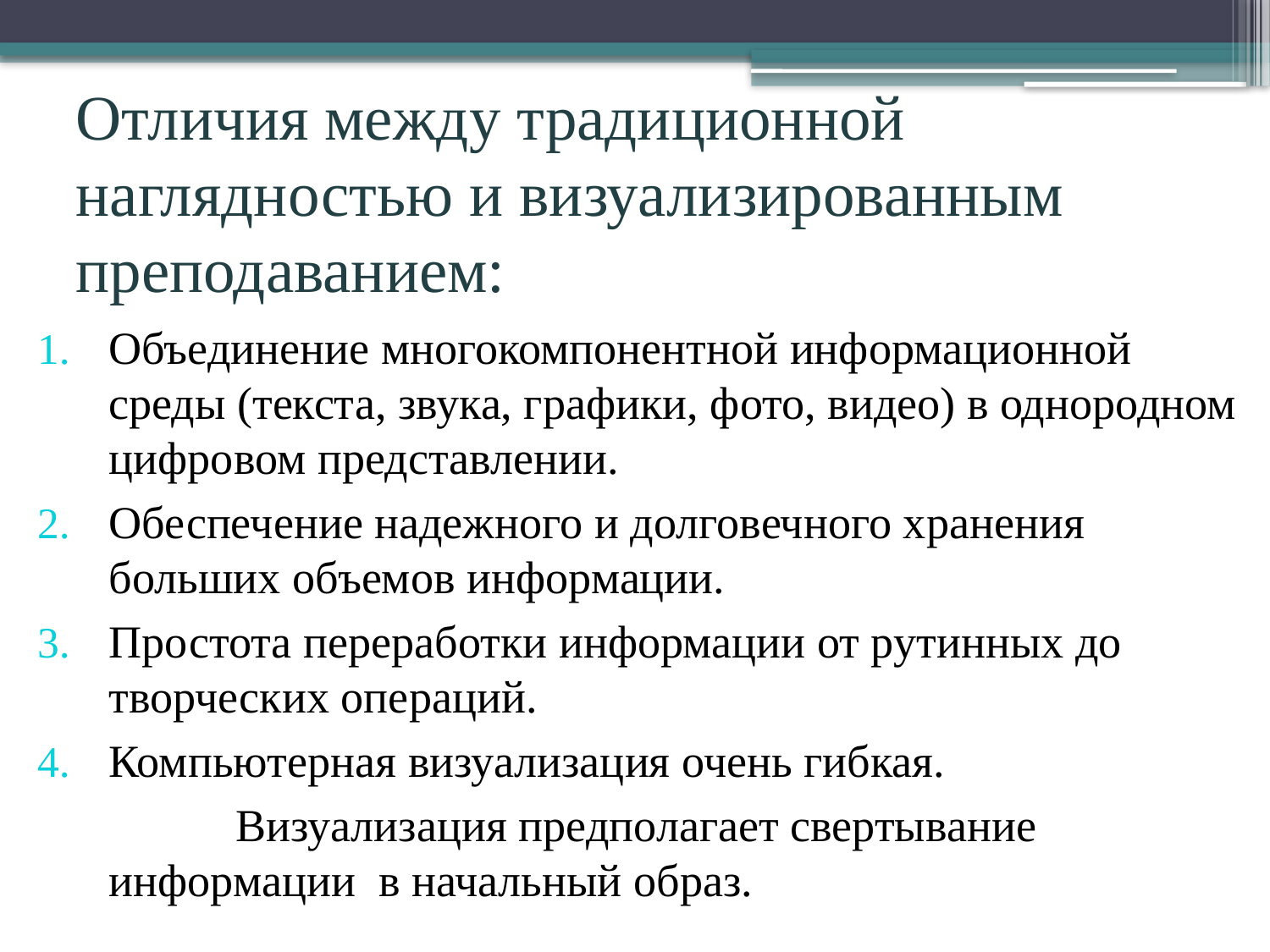

# Отличия между традиционной наглядностью и визуализированным преподаванием:
Объединение многокомпонентной информационной среды (текста, звука, графики, фото, видео) в однородном цифровом представлении.
Обеспечение надежного и долговечного хранения больших объемов информации.
Простота переработки информации от рутинных до творческих операций.
Компьютерная визуализация очень гибкая.
		Визуализация предполагает свертывание информации  в начальный образ.